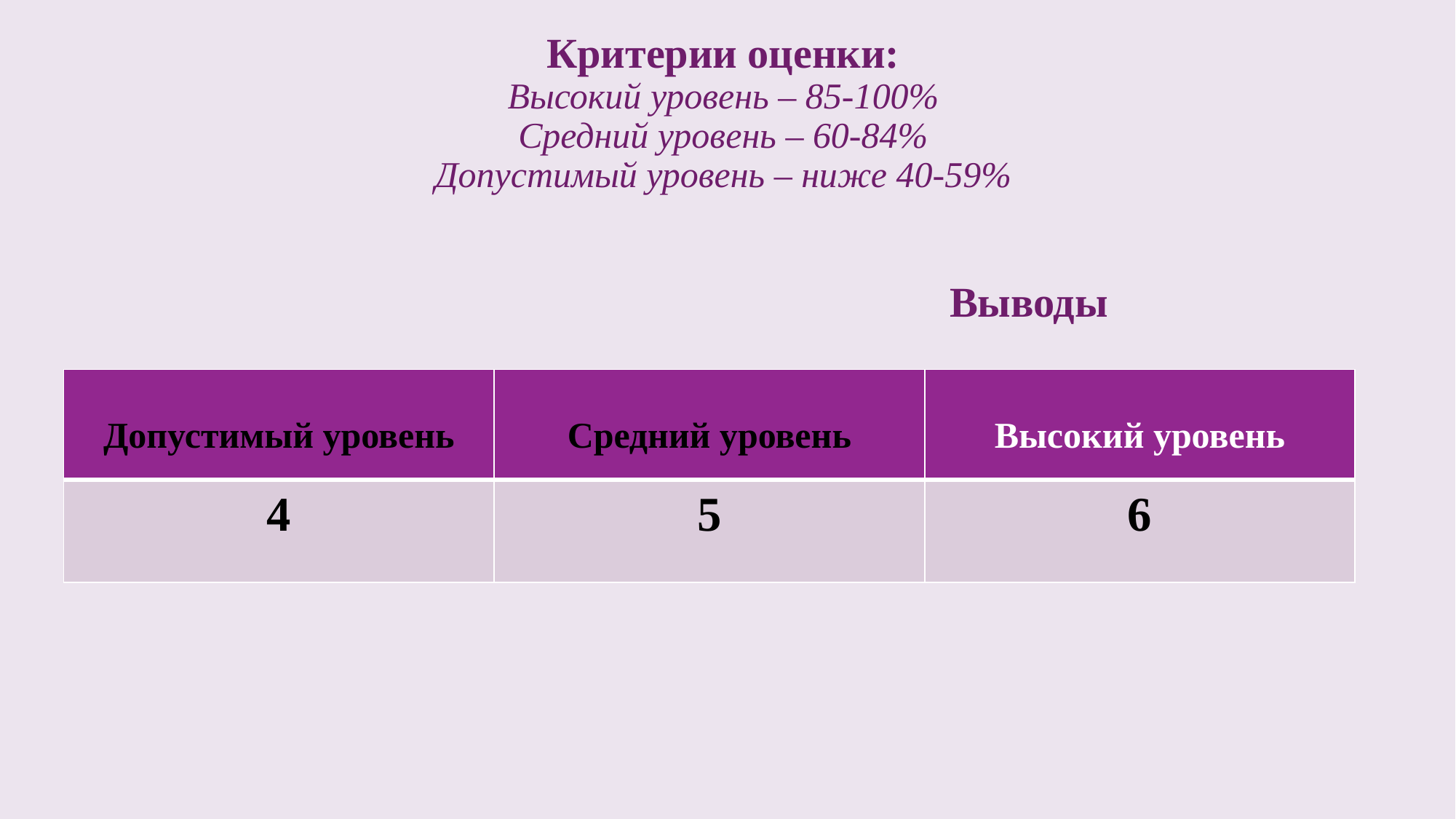

# Критерии оценки: Высокий уровень – 85-100% Средний уровень – 60-84% Допустимый уровень – ниже 40-59% Выводы
| Допустимый уровень | Средний уровень | Высокий уровень |
| --- | --- | --- |
| 4 | 5 | 6 |